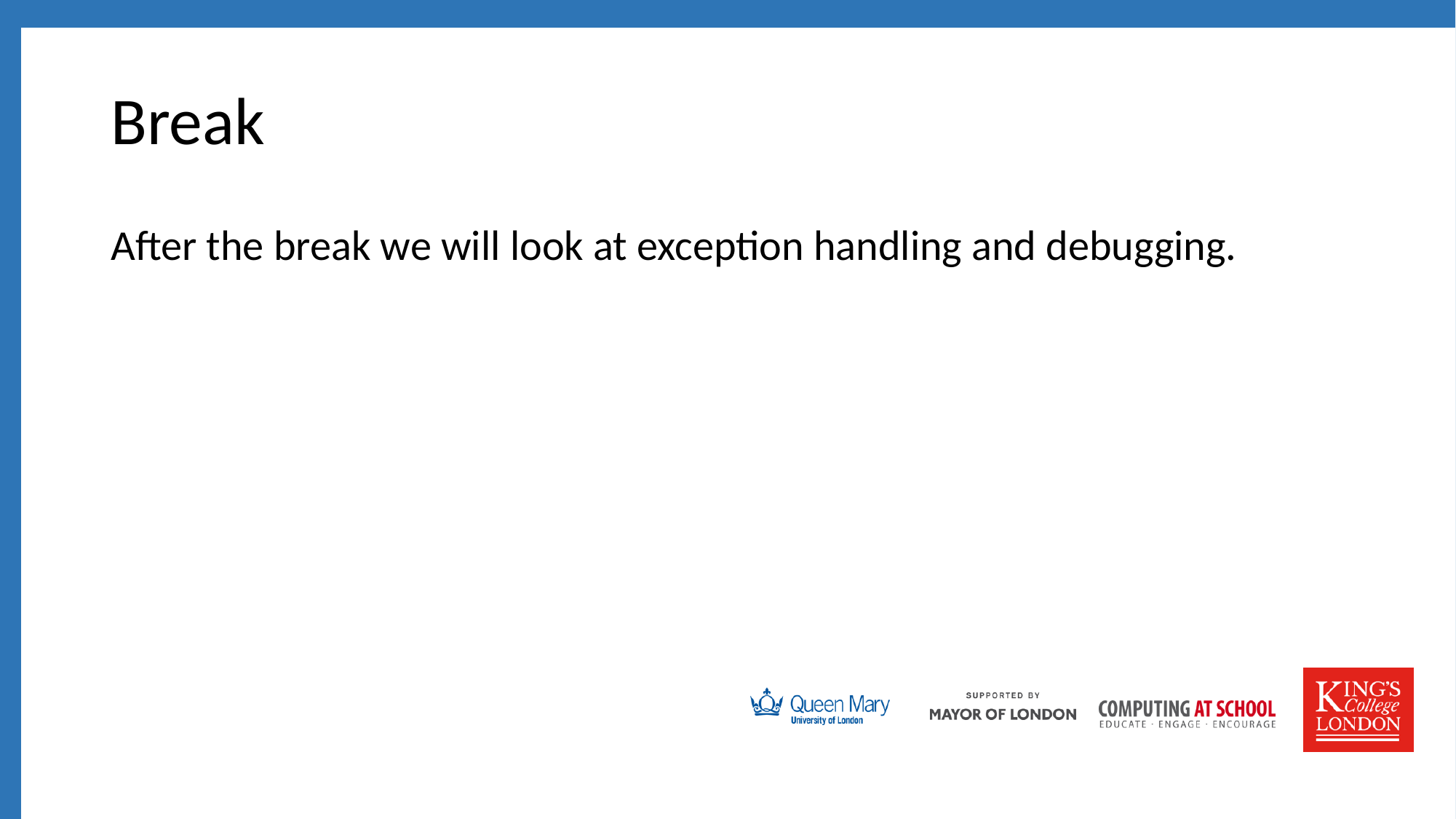

# Break
After the break we will look at exception handling and debugging.